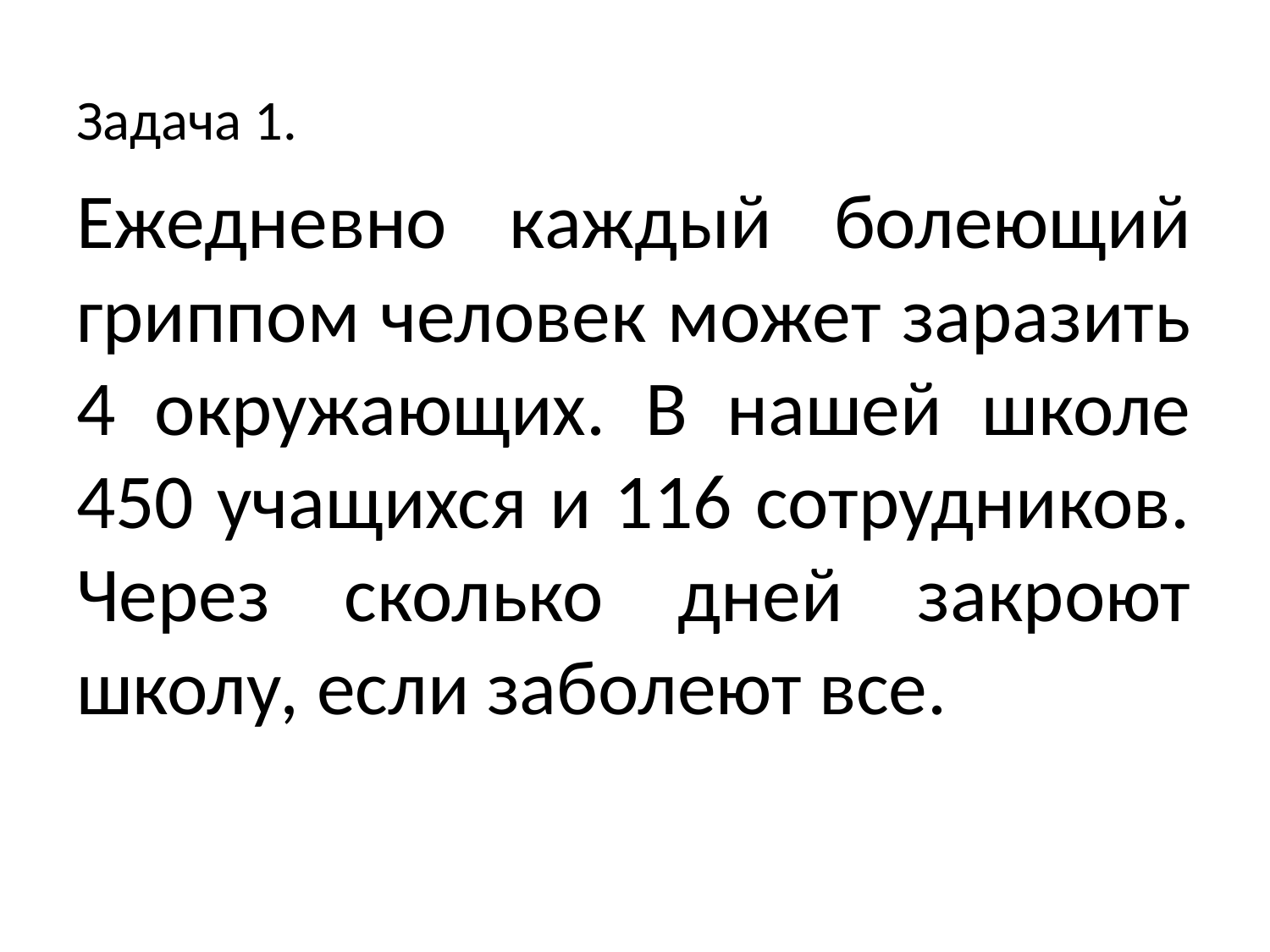

Задача 1.
Ежедневно каждый болеющий гриппом человек может заразить 4 окружающих. В нашей школе 450 учащихся и 116 сотрудников. Через сколько дней закроют школу, если заболеют все.